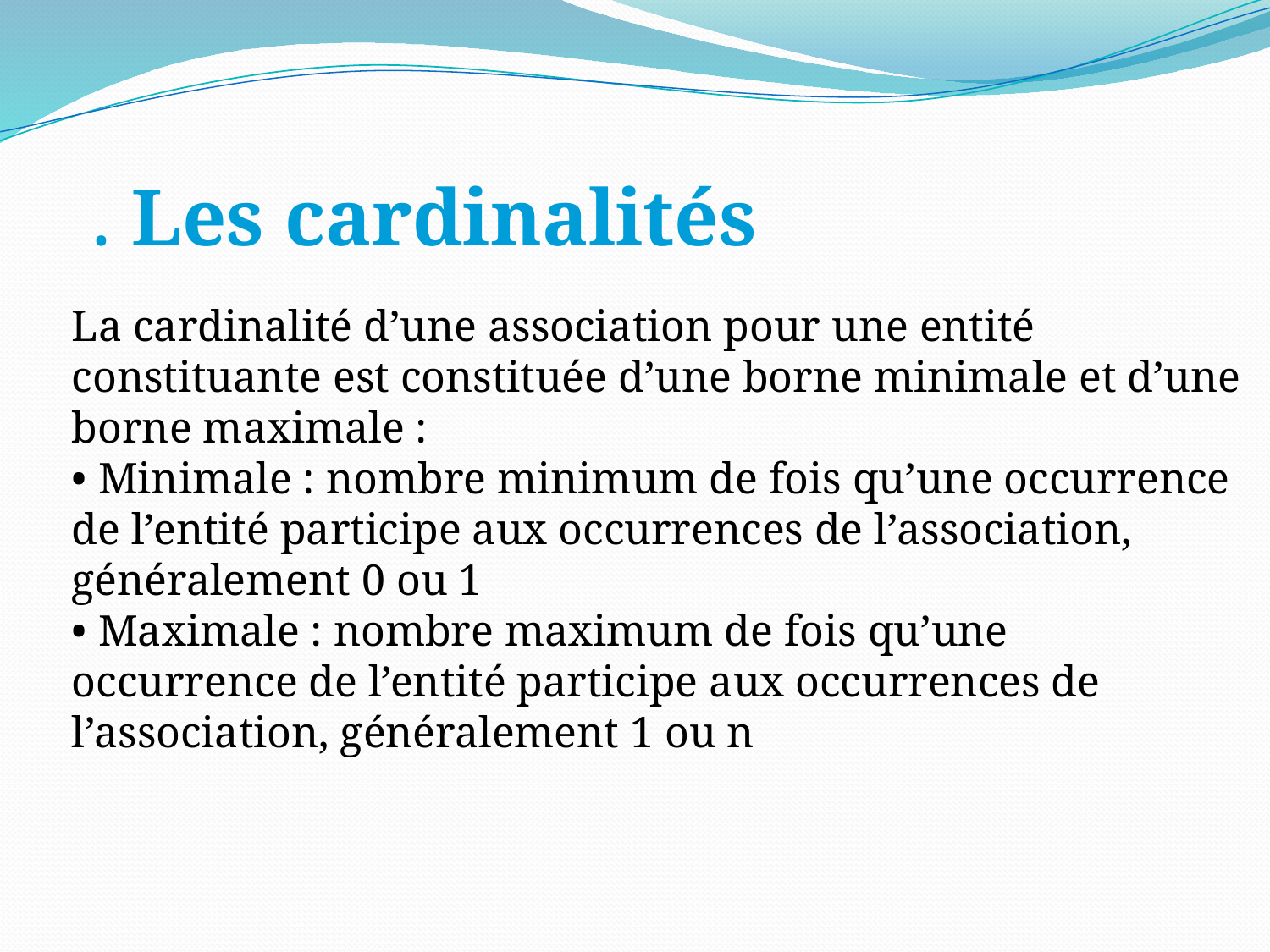

. Les cardinalités

La cardinalité d’une association pour une entité  constituante est constituée d’une borne minimale et d’une borne maximale :
• Minimale : nombre minimum de fois qu’une occurrence de l’entité participe aux occurrences de l’association, généralement 0 ou 1
• Maximale : nombre maximum de fois qu’une
occurrence de l’entité participe aux occurrences de
l’association, généralement 1 ou n